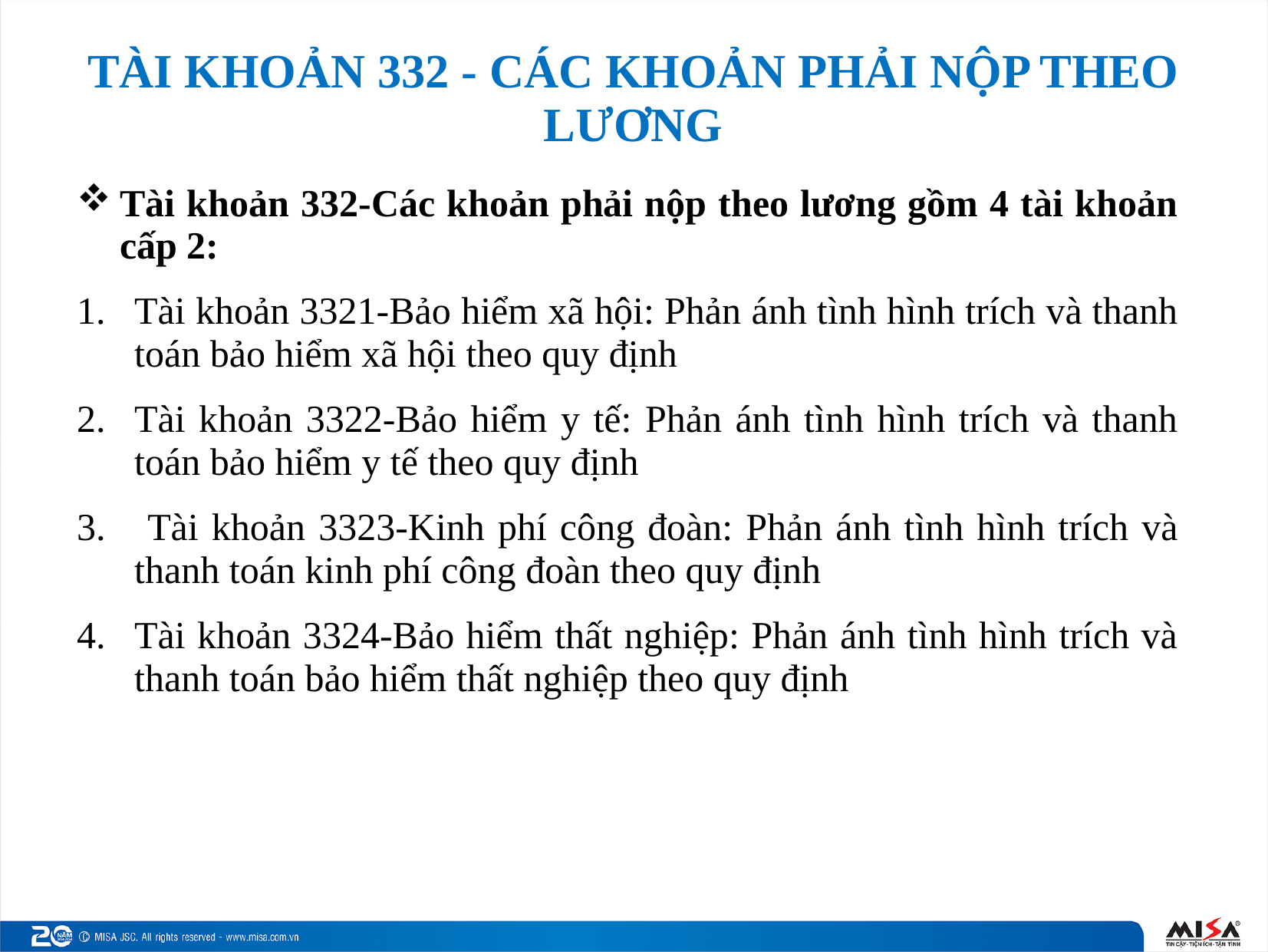

# TÀI KHOẢN 332 - CÁC KHOẢN PHẢI NỘP THEO LƯƠNG
Tài khoản 332-Các khoản phải nộp theo lương gồm 4 tài khoản cấp 2:
Tài khoản 3321-Bảo hiểm xã hội: Phản ánh tình hình trích và thanh toán bảo hiểm xã hội theo quy định
Tài khoản 3322-Bảo hiểm y tế: Phản ánh tình hình trích và thanh toán bảo hiểm y tế theo quy định
 Tài khoản 3323-Kinh phí công đoàn: Phản ánh tình hình trích và thanh toán kinh phí công đoàn theo quy định
Tài khoản 3324-Bảo hiểm thất nghiệp: Phản ánh tình hình trích và thanh toán bảo hiểm thất nghiệp theo quy định